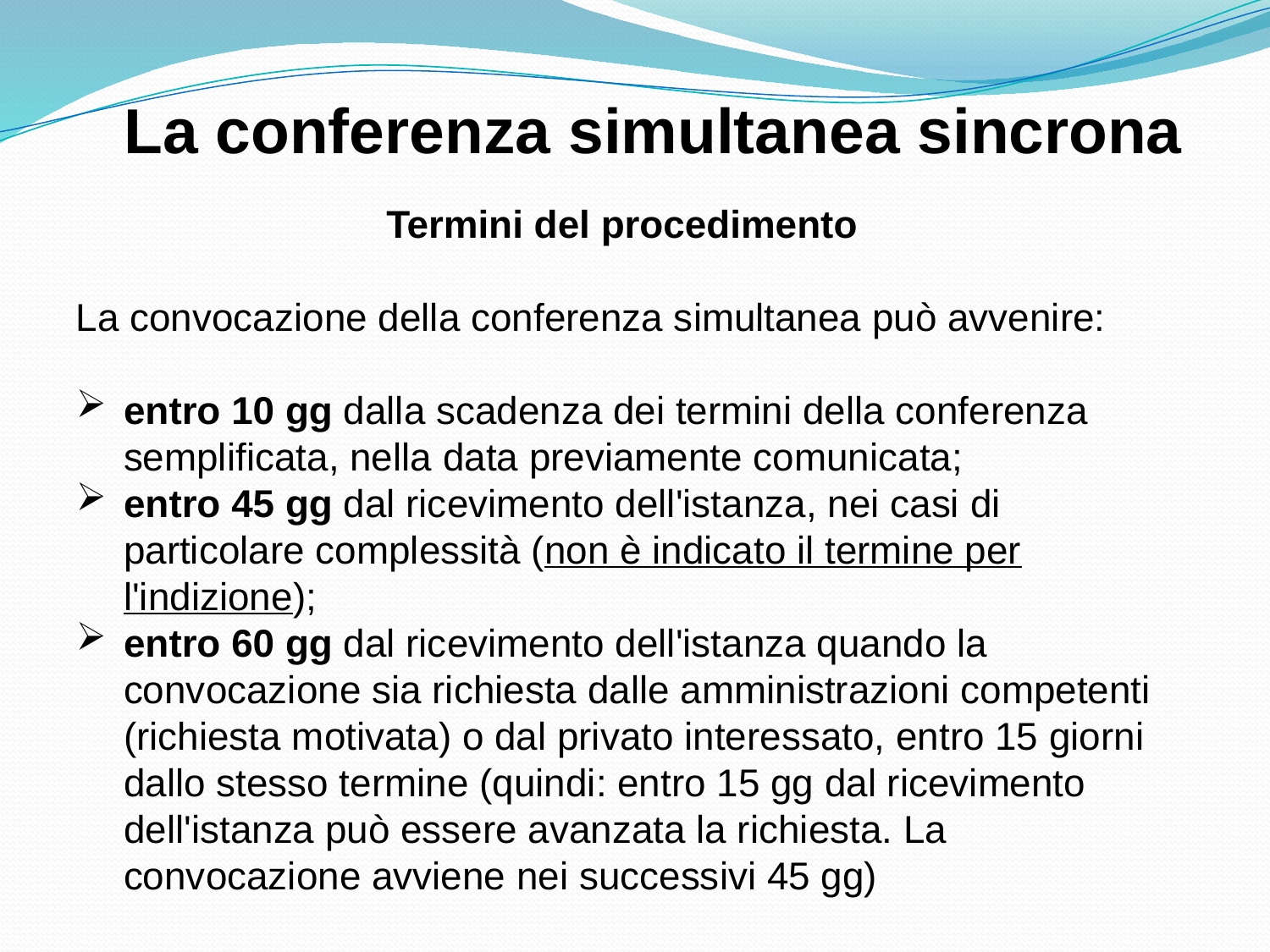

# La conferenza simultanea sincrona
Termini del procedimento

La convocazione della conferenza simultanea può avvenire:

entro 10 gg dalla scadenza dei termini della conferenza semplificata, nella data previamente comunicata;
entro 45 gg dal ricevimento dell'istanza, nei casi di particolare complessità (non è indicato il termine per l'indizione);
entro 60 gg dal ricevimento dell'istanza quando la convocazione sia richiesta dalle amministrazioni competenti (richiesta motivata) o dal privato interessato, entro 15 giorni dallo stesso termine (quindi: entro 15 gg dal ricevimento dell'istanza può essere avanzata la richiesta. La convocazione avviene nei successivi 45 gg)